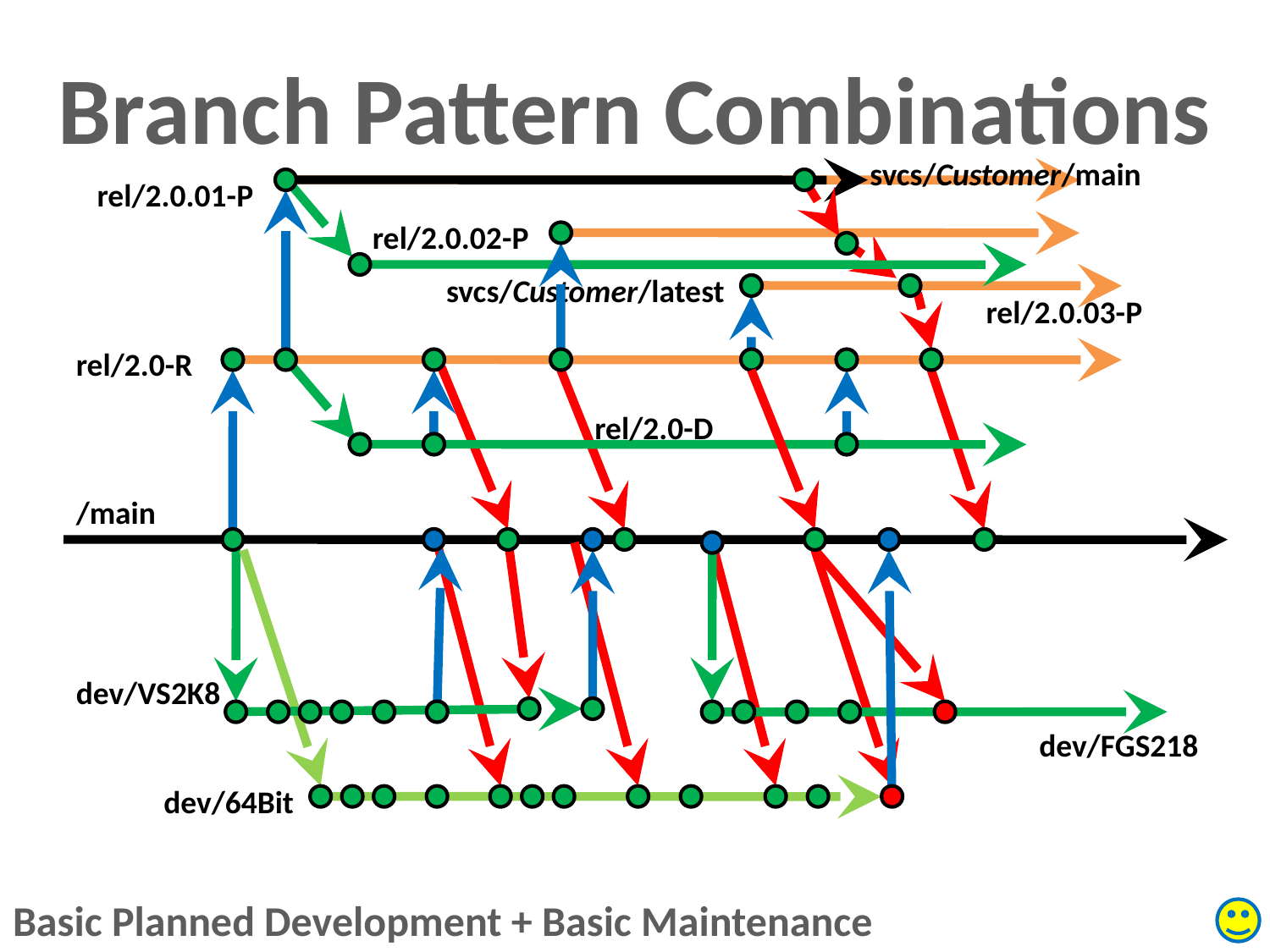

Branch Pattern Combinations
svcs/Customer/main
rel/2.0.01-P

rel/2.0.02-P

svcs/Customer/latest

rel/2.0.03-P
rel/2.0-R

rel/2.0-D

/main

dev/VS2K8

dev/FGS218
dev/64Bit

Organic Development + Basic Maintenance
Organic Development + Advanced Maintenance
Organic Development + Patch Maintenance
Organic Development + Basic Maintenance + Customization
Organic Development
Basic Planned Development + Basic Maintenance